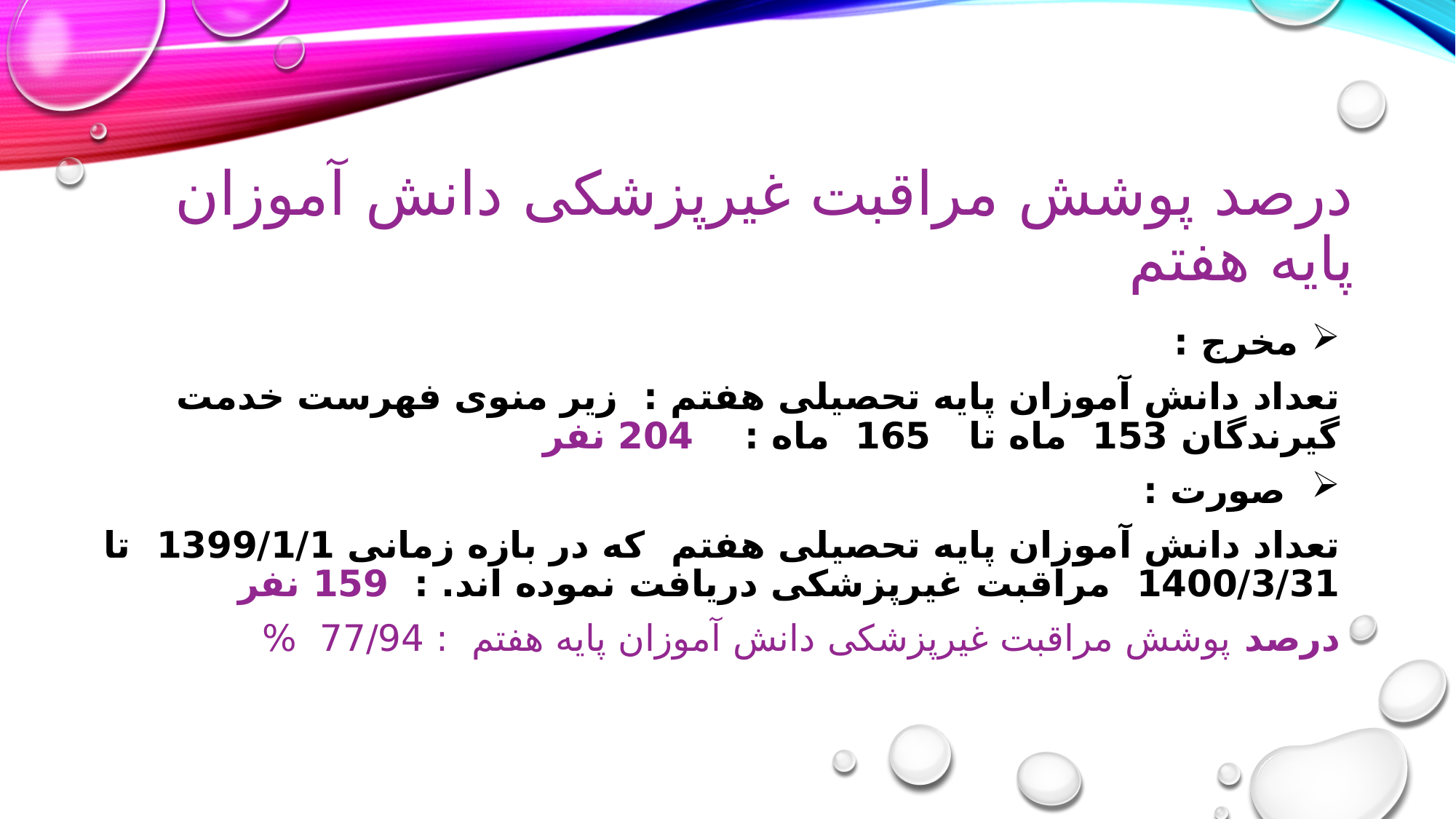

# درصد پوشش مراقبت غیرپزشکی دانش آموزان پایه هفتم
 مخرج :
تعداد دانش آموزان پایه تحصیلی هفتم :  زیر منوی فهرست خدمت گیرندگان 153  ماه تا   165  ماه :    204 نفر
  صورت :
تعداد دانش آموزان پایه تحصیلی هفتم  که در بازه زمانی 1399/1/1  تا 1400/3/31  مراقبت غیرپزشکی دریافت نموده اند. :  159 نفر
درصد پوشش مراقبت غیرپزشکی دانش آموزان پایه هفتم  : 77/94  %